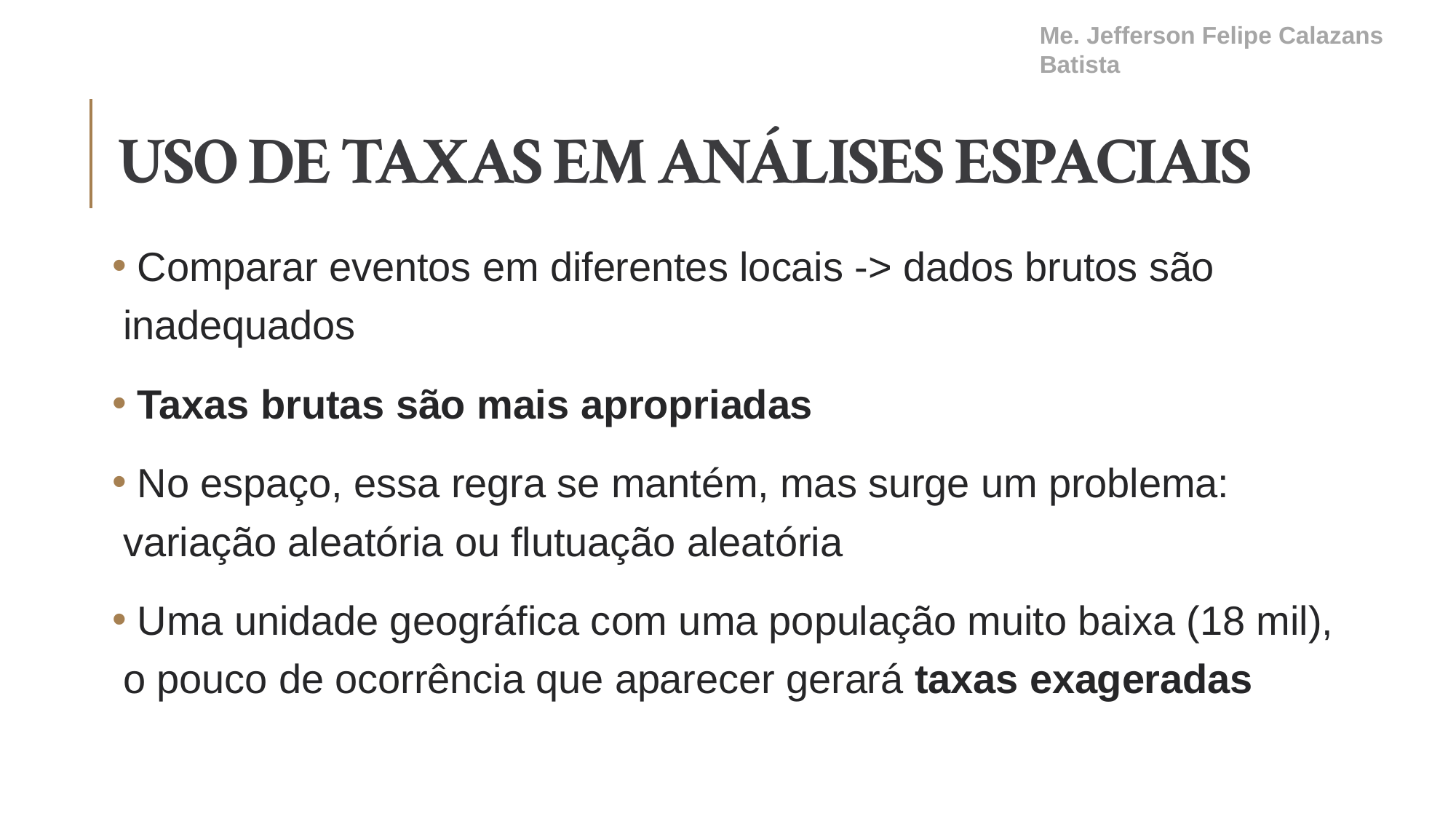

Me. Jefferson Felipe Calazans Batista
# Uso de taxas em análises espaciais
 Comparar eventos em diferentes locais -> dados brutos são inadequados
 Taxas brutas são mais apropriadas
 No espaço, essa regra se mantém, mas surge um problema: variação aleatória ou flutuação aleatória
 Uma unidade geográfica com uma população muito baixa (18 mil), o pouco de ocorrência que aparecer gerará taxas exageradas